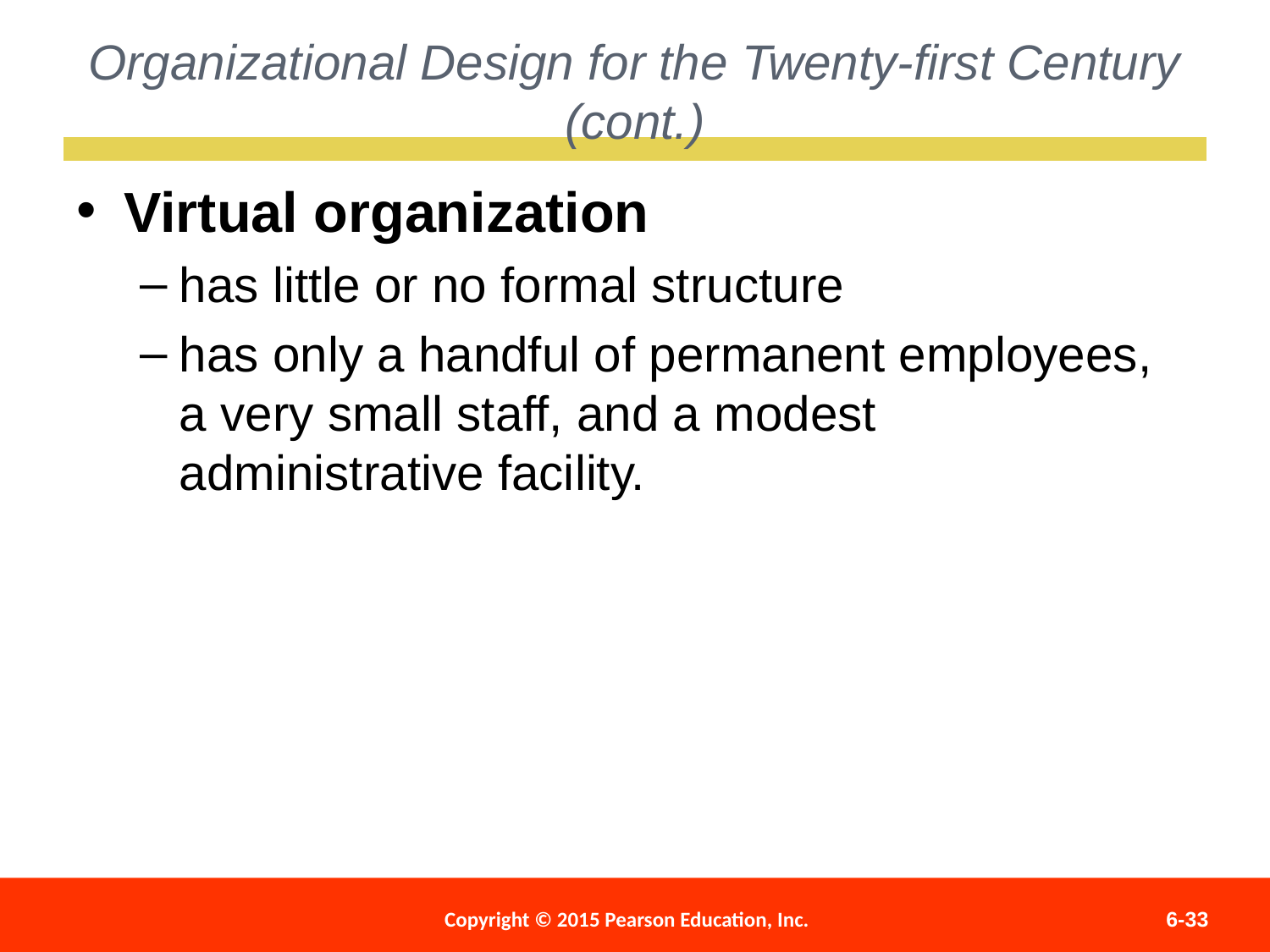

Organizational Design for the Twenty-first Century (cont.)
Virtual organization
has little or no formal structure
has only a handful of permanent employees, a very small staff, and a modest administrative facility.